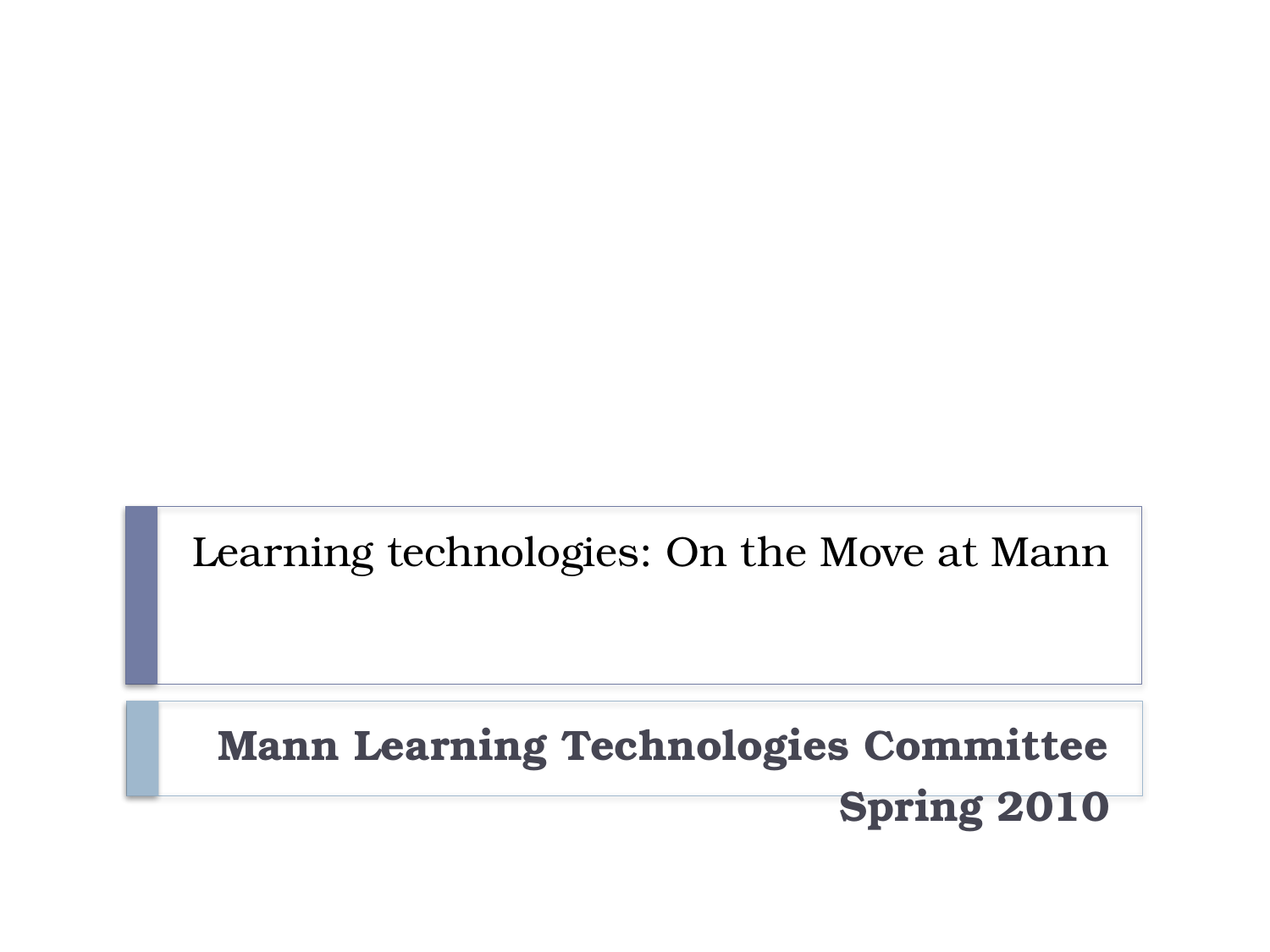

# Learning technologies: On the Move at Mann
Mann Learning Technologies Committee
Spring 2010